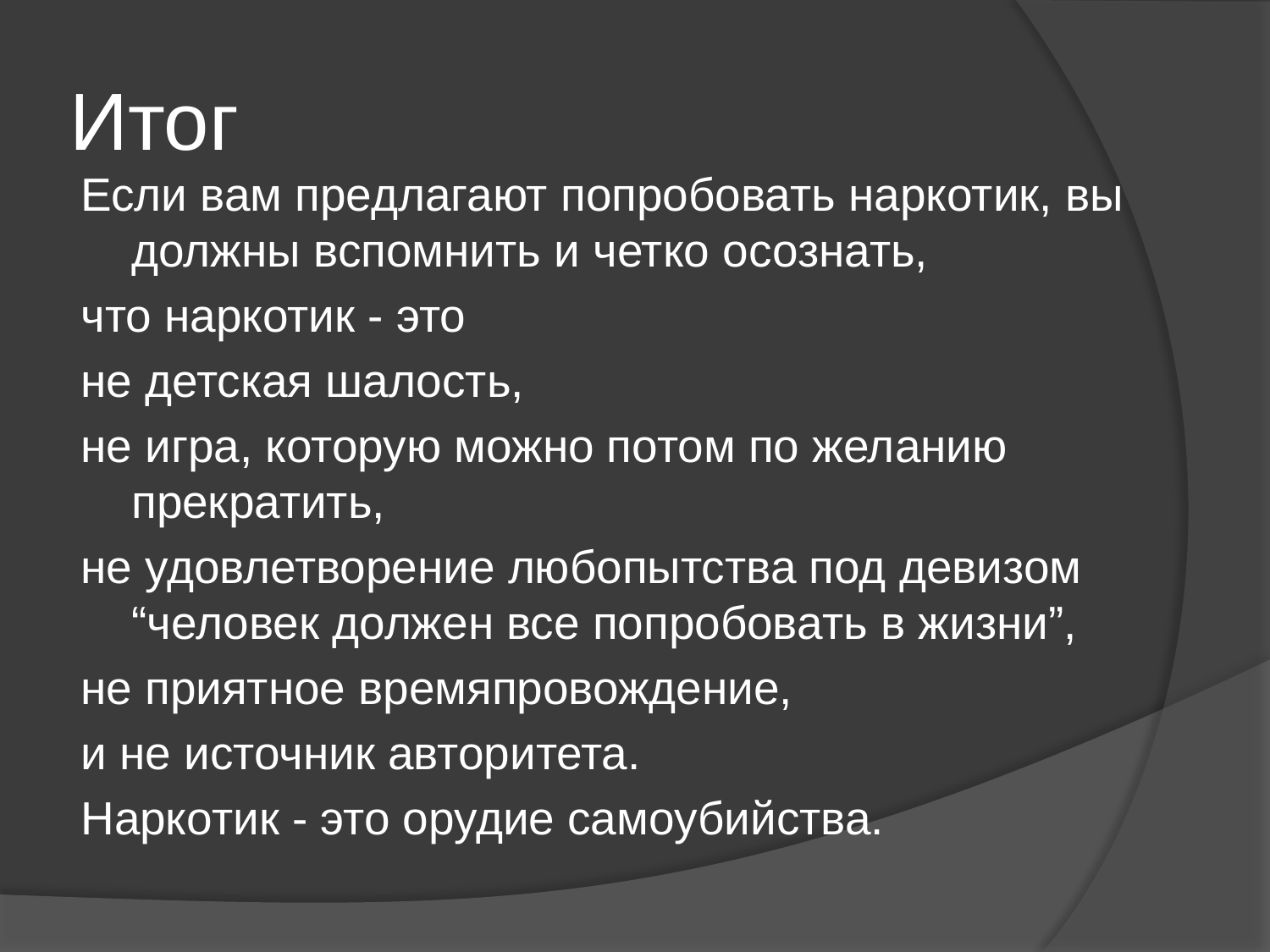

# Итог
Если вам предлагают попробовать наркотик, вы должны вспомнить и четко осознать,
что наркотик - это
не детская шалость,
не игра, которую можно потом по желанию прекратить,
не удовлетворение любопытства под девизом “человек должен все попробовать в жизни”,
не приятное времяпровождение,
и не источник авторитета.
Наркотик - это орудие самоубийства.